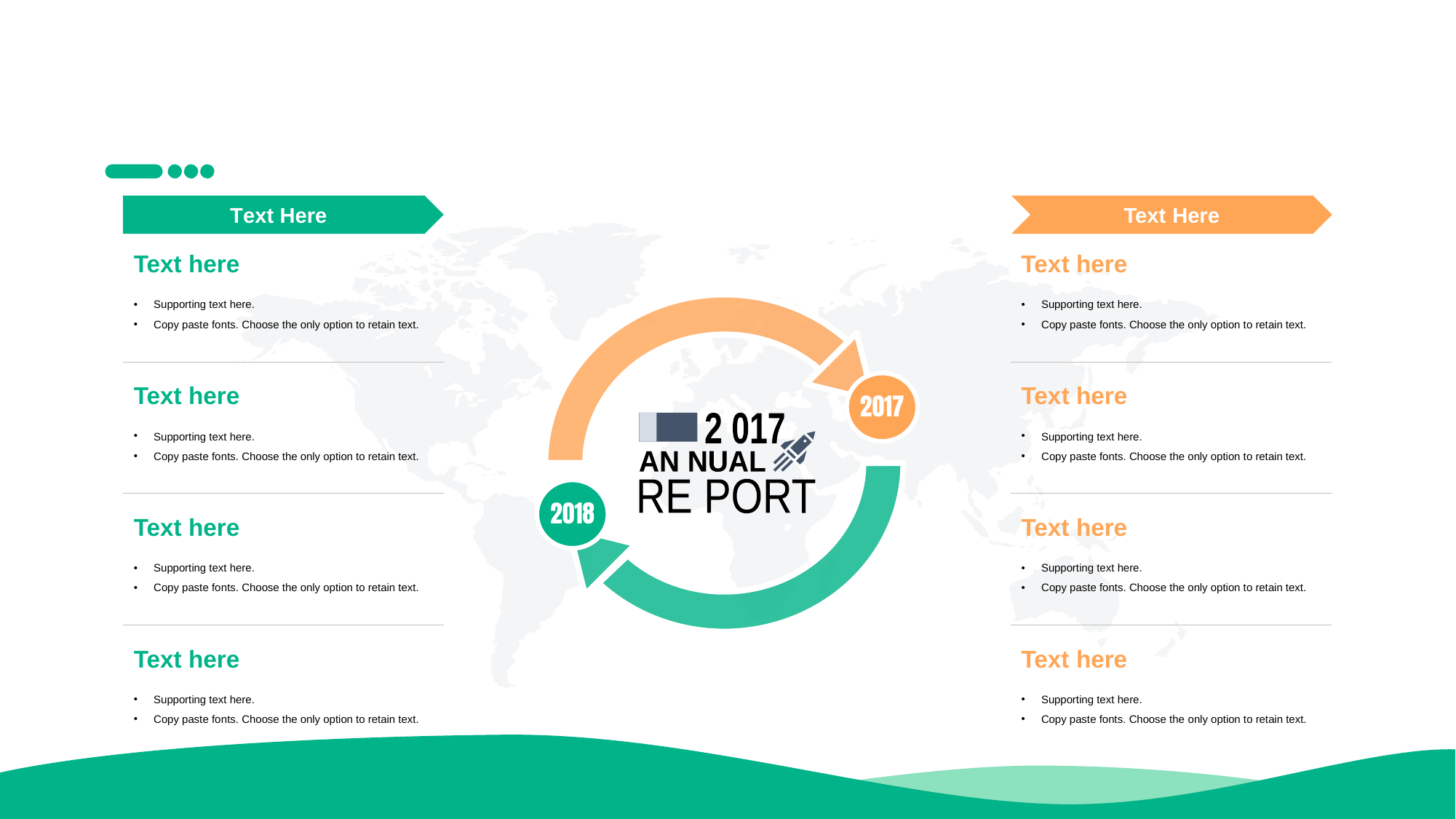

T ext Here
Text  Here

Text  here
Supporting text here.
Copy paste fo nts. Choose the only option to retain text.
Tex t here
Supporting text here.
C opy paste fonts. Choose the only option to retain text.

2 017

2 017
AN NUAL
RE PORT

2 018
Text  here
Supporting text here.
Copy paste fo nts. Choose the only option to retain text.
Tex t here
Supporting text here.
C opy paste fonts. Choose the only option to retain text.
Text  here
Supporting text here.
Copy paste fo nts. Choose the only option to retain text.
Text  here
Supporting text here.
C opy paste fonts. Choose the only option to retain text.
Text  here
Supporting text here.
Copy paste fo nts. Choose the only option to retain text.
Text  here
Supporting text here.
Copy paste fonts. Choose the  only option to retain text.